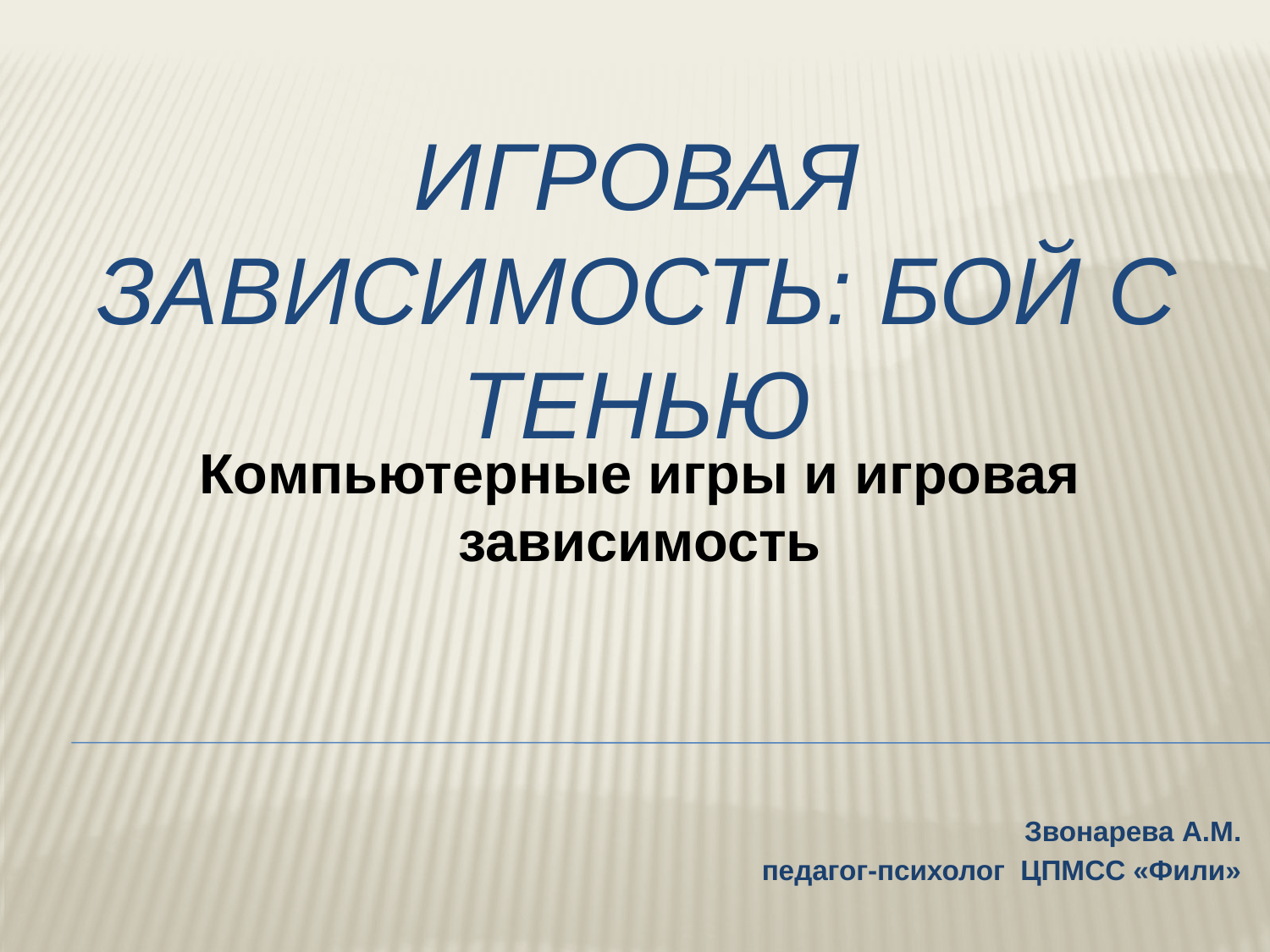

# ИГРОВАЯ ЗАВИСИМОСТЬ: БОЙ С ТЕНЬЮ
Компьютерные игры и игровая зависимость
Звонарева А.М.
педагог-психолог  ЦПМСС «Фили»